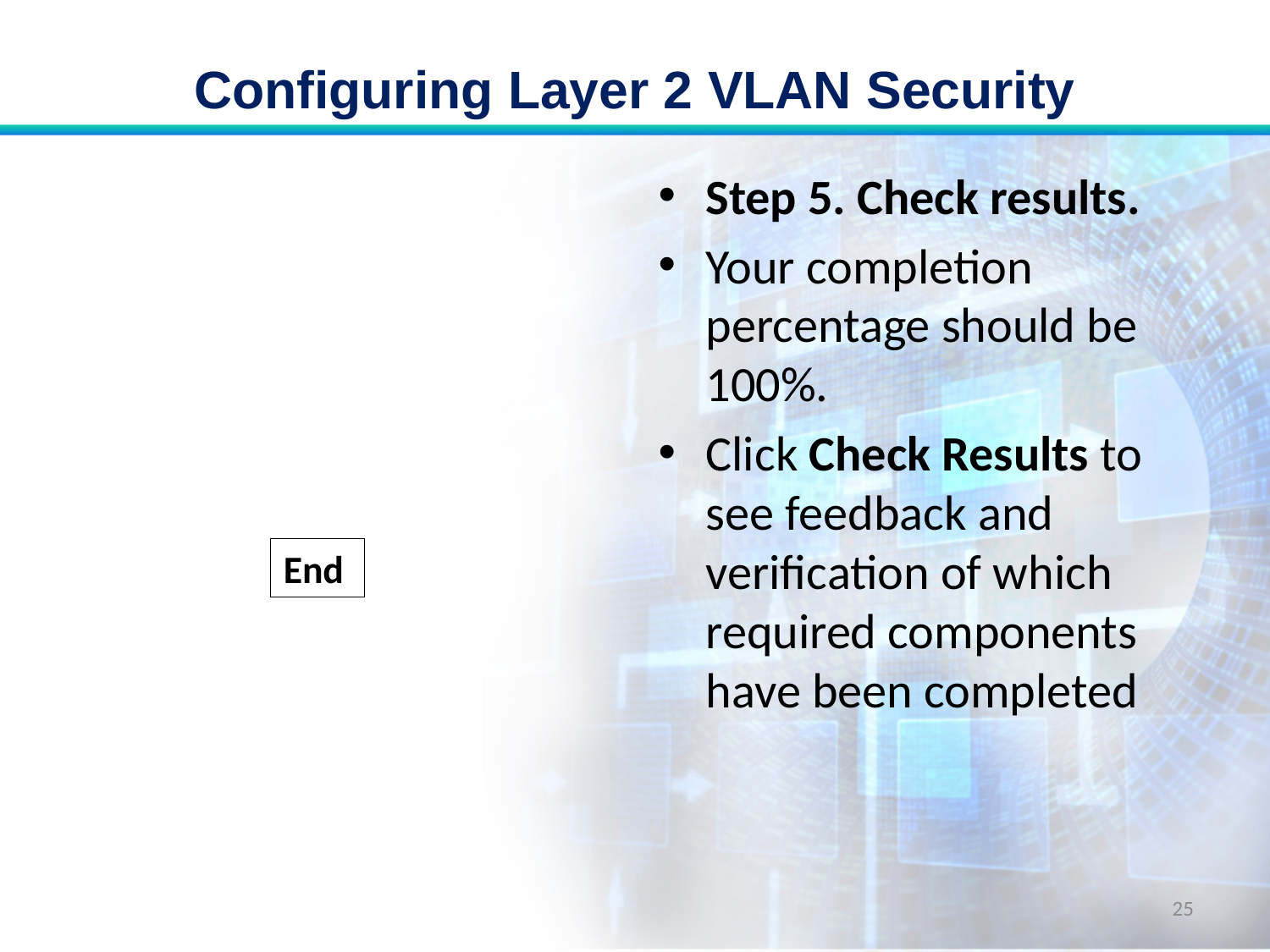

# Configuring Layer 2 VLAN Security
Step 5. Check results.
Your completion percentage should be 100%.
Click Check Results to see feedback and verification of which required components have been completed
End
25